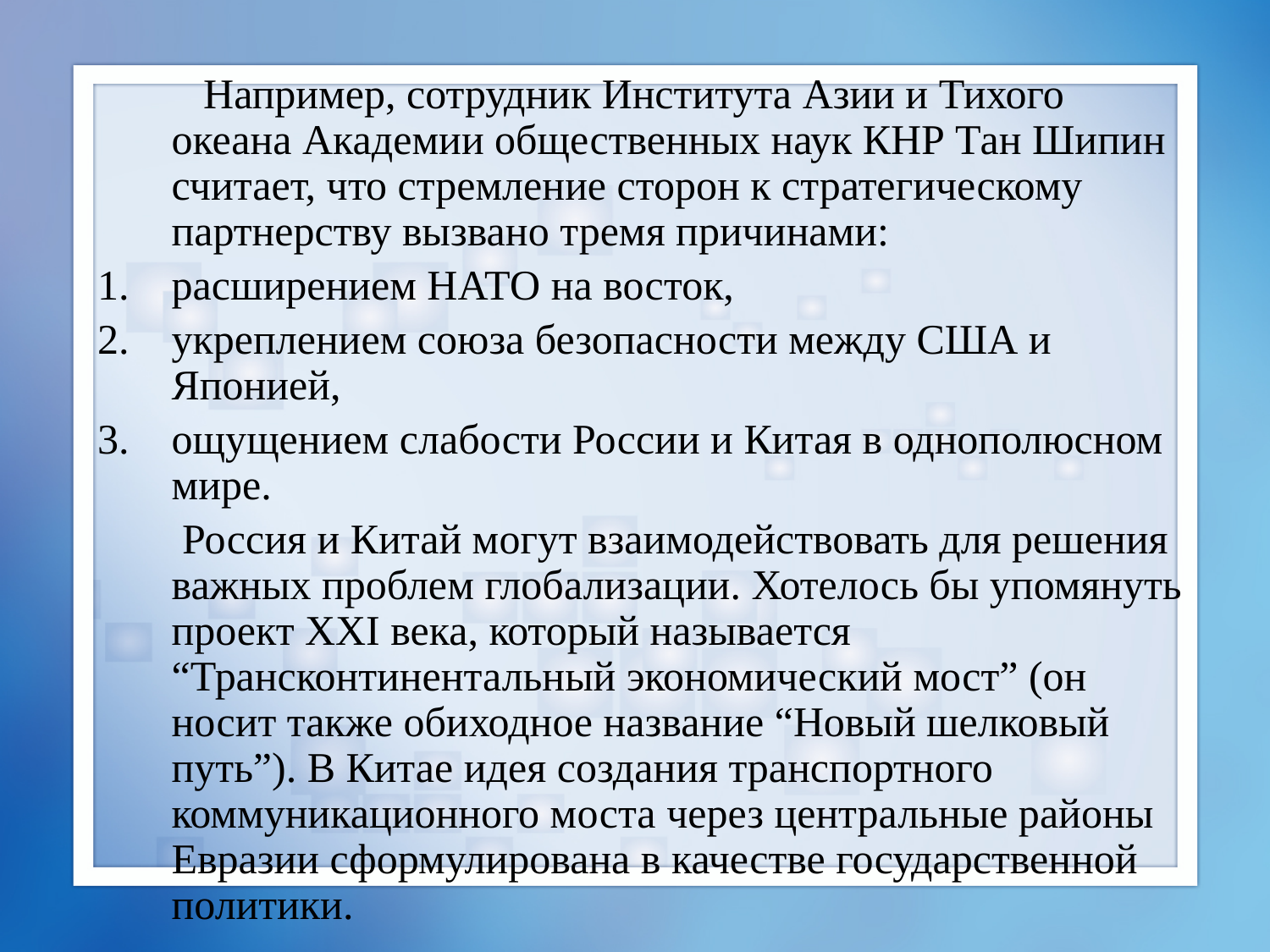

Например, сотрудник Института Азии и Тихого океана Академии общественных наук КНР Тан Шипин считает, что стремление сторон к стратегическому партнерству вызвано тремя причинами:
расширением НАТО на восток,
укреплением союза безопасности между США и Японией,
ощущением слабости России и Китая в однополюсном мире.
        Россия и Китай могут взаимодействовать для решения важных проблем глобализации. Хотелось бы упомянуть проект XXI века, который называется “Трансконтинентальный экономический мост” (он носит также обиходное название “Новый шелковый путь”). В Китае идея создания транспортного коммуникационного моста через центральные районы Евразии сформулирована в качестве государственной политики.